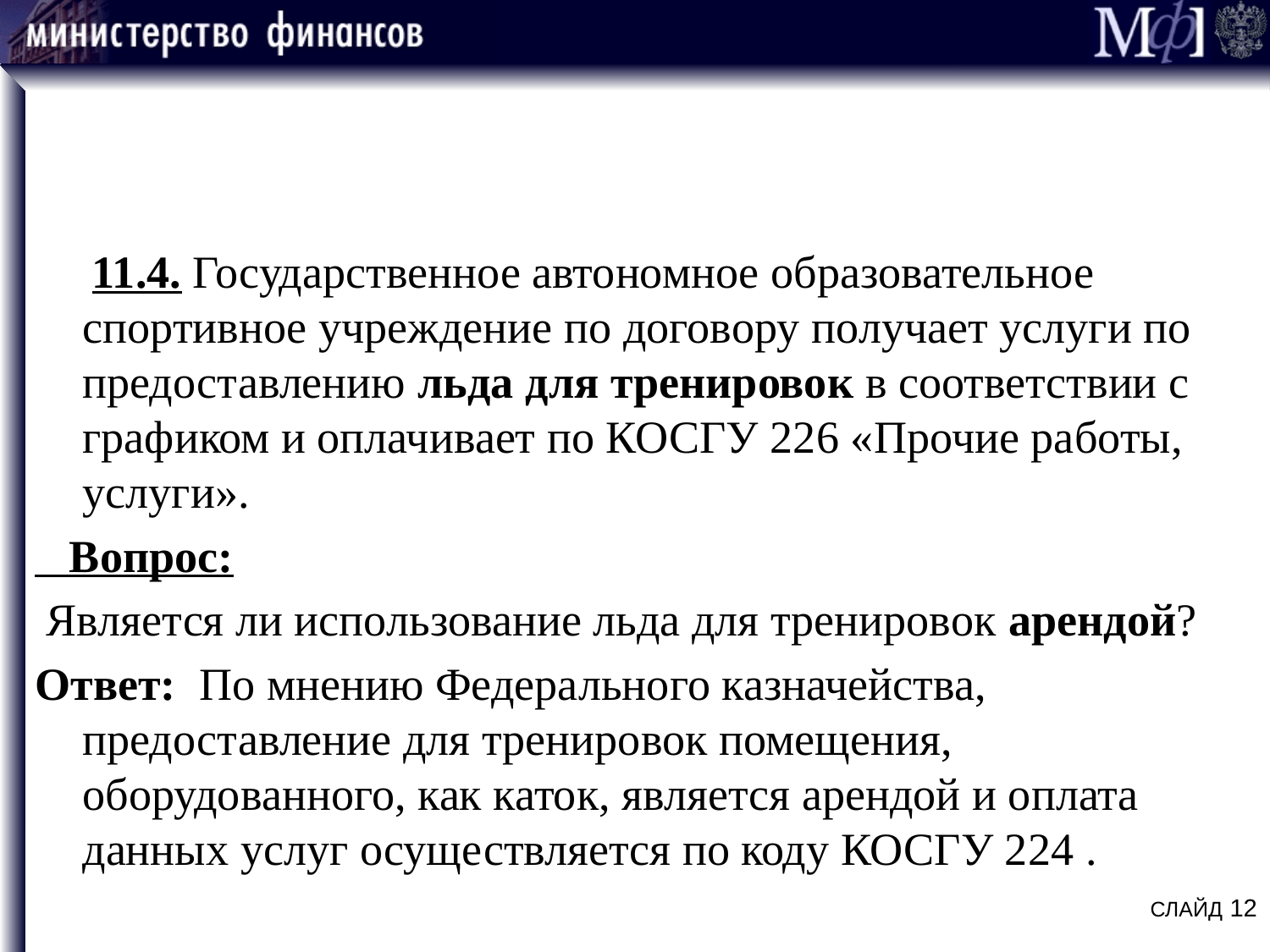

#
     11.4. Государственное автономное образовательное спортивное учреждение по договору получает услуги по предоставлению льда для тренировок в соответствии с графиком и оплачивает по КОСГУ 226 «Прочие работы, услуги».
   Вопрос:
 Является ли использование льда для тренировок арендой?
Ответ:  По мнению Федерального казначейства, предоставление для тренировок помещения, оборудованного, как каток, является арендой и оплата данных услуг осуществляется по коду КОСГУ 224 .
СЛАЙД 12